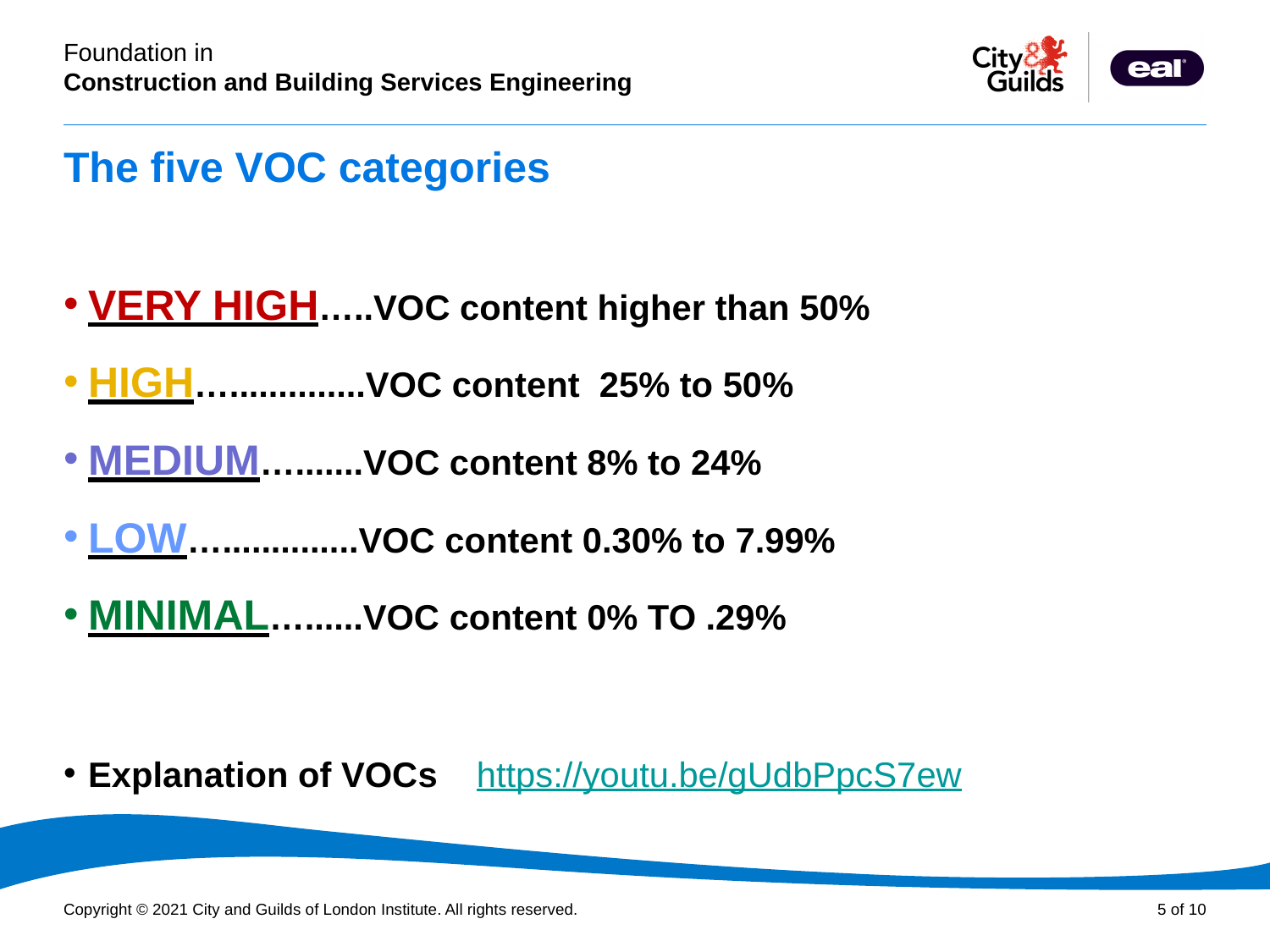

# The five VOC categories
VERY HIGH…..VOC content higher than 50%
HIGH…..............VOC content  25% to 50%
MEDIUM….......VOC content 8% to 24%
LOW…..............VOC content 0.30% to 7.99%
MINIMAL…......VOC content 0% TO .29%

Explanation of VOCs    https://youtu.be/gUdbPpcS7ew